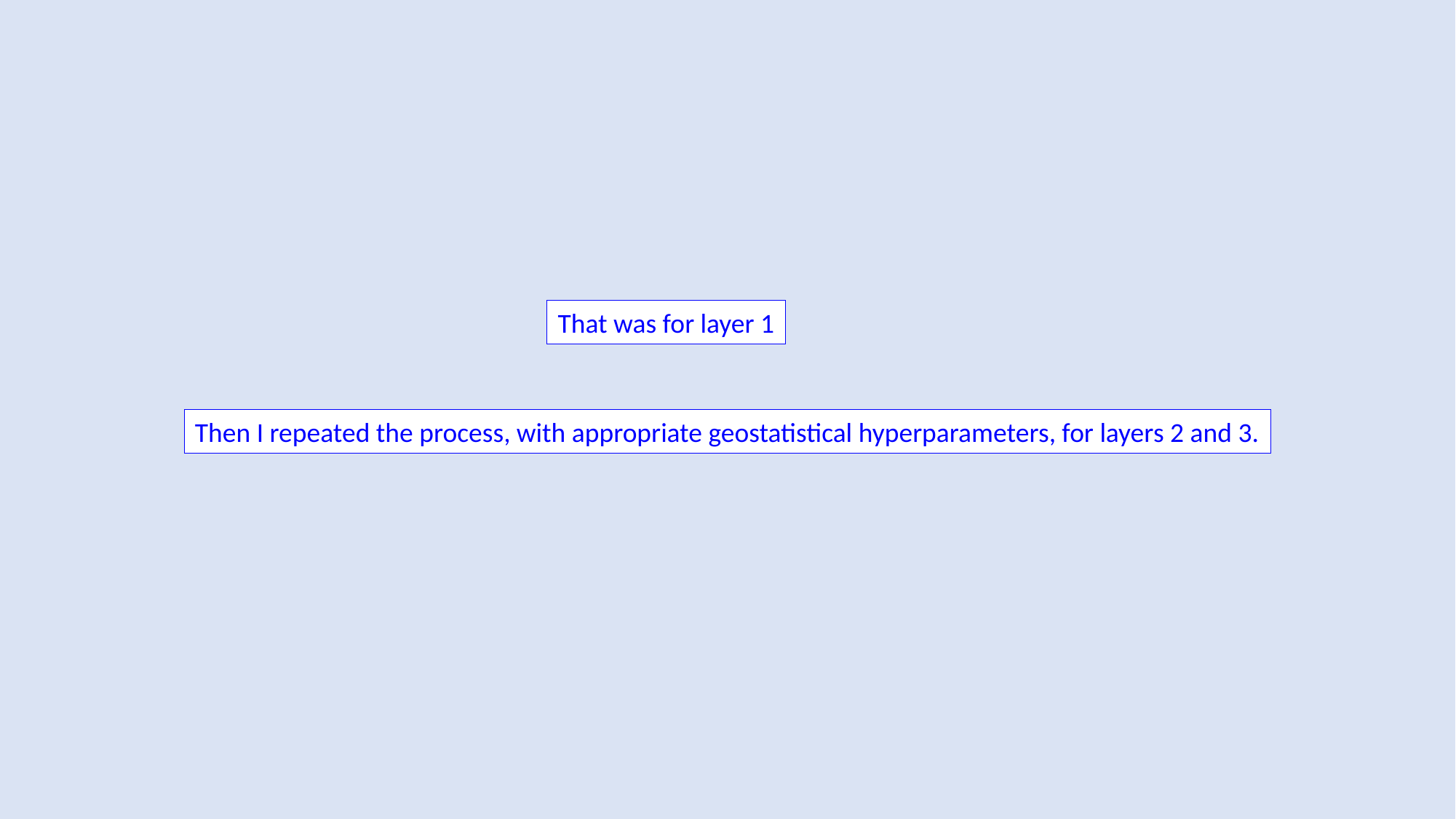

That was for layer 1
Then I repeated the process, with appropriate geostatistical hyperparameters, for layers 2 and 3.